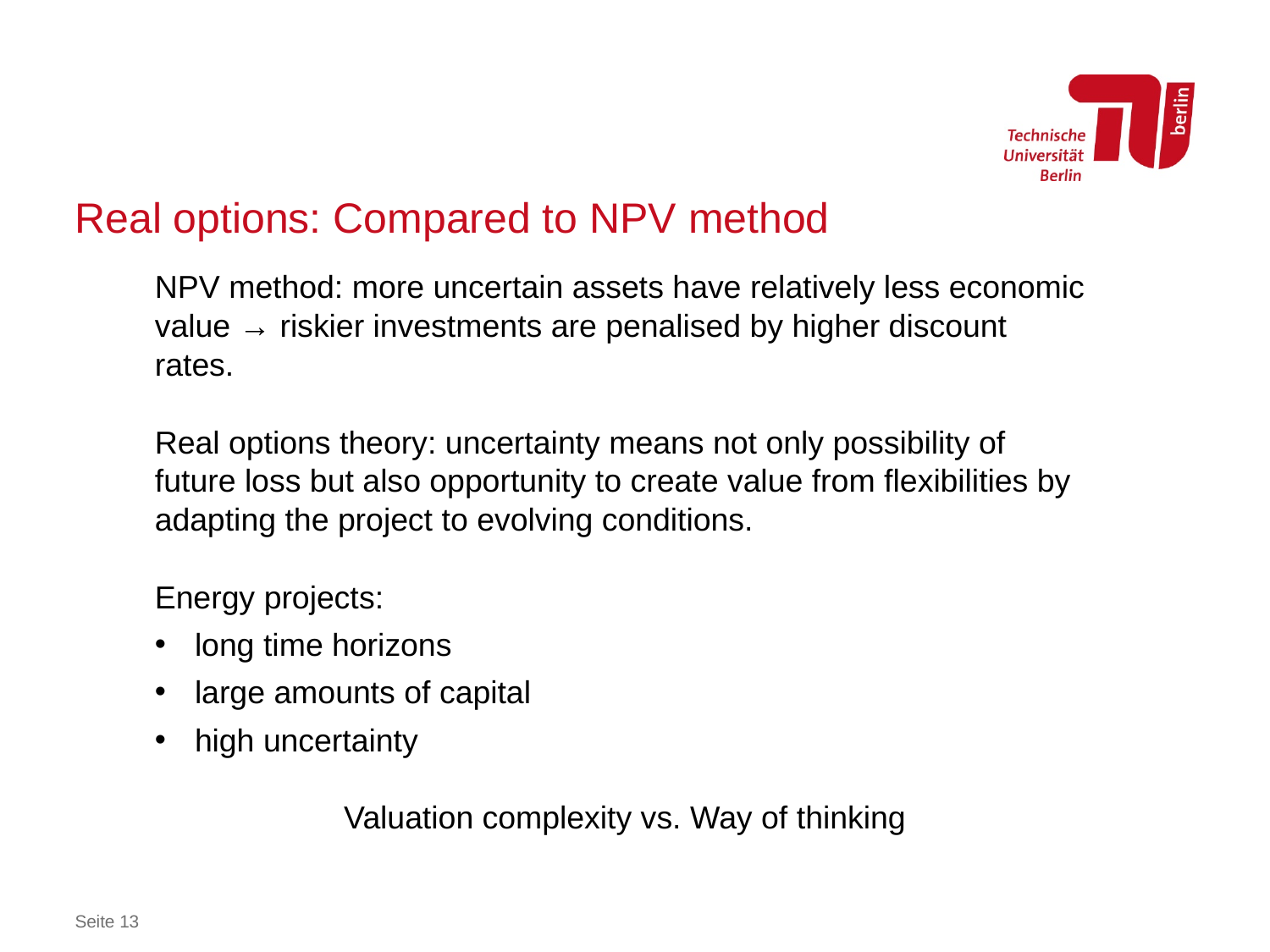

# Real options: Compared to NPV method
NPV method: more uncertain assets have relatively less economic value → riskier investments are penalised by higher discount rates.

Real options theory: uncertainty means not only possibility of future loss but also opportunity to create value from flexibilities by adapting the project to evolving conditions.

Energy projects:
long time horizons
large amounts of capital
high uncertainty

Valuation complexity vs. Way of thinking

Seite 13